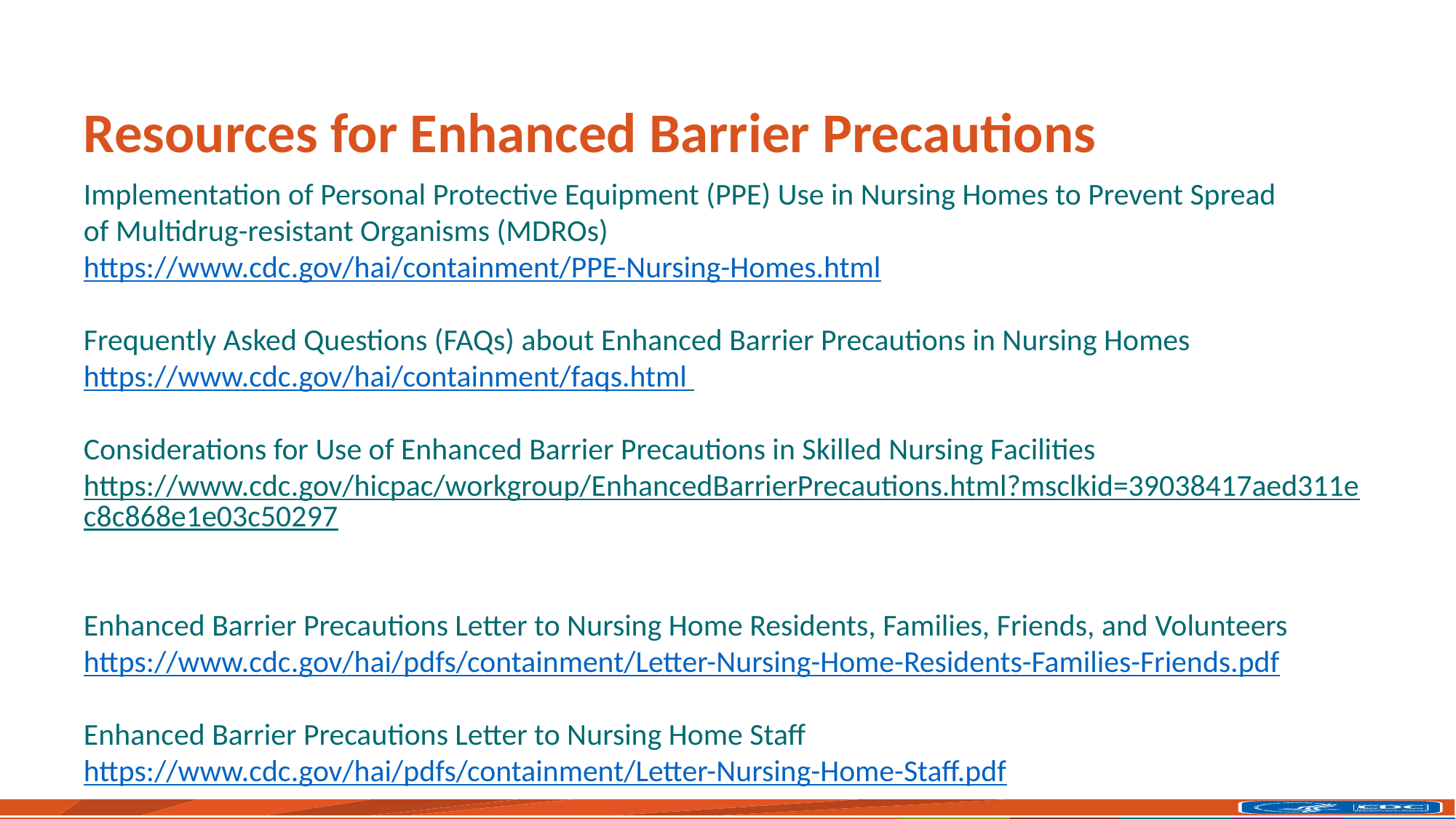

# Resources for Enhanced Barrier Precautions
Implementation of Personal Protective Equipment (PPE) Use in Nursing Homes to Prevent Spread of Multidrug-resistant Organisms (MDROs) https://www.cdc.gov/hai/containment/PPE-Nursing-Homes.html

Frequently Asked Questions (FAQs) about Enhanced Barrier Precautions in Nursing Homes https://www.cdc.gov/hai/containment/faqs.html

Considerations for Use of Enhanced Barrier Precautions in Skilled Nursing Facilities
https://www.cdc.gov/hicpac/workgroup/EnhancedBarrierPrecautions.html?msclkid=39038417aed311ec8c868e1e03c50297

Enhanced Barrier Precautions Letter to Nursing Home Residents, Families, Friends, and Volunteers https://www.cdc.gov/hai/pdfs/containment/Letter-Nursing-Home-Residents-Families-Friends.pdf

Enhanced Barrier Precautions Letter to Nursing Home Staff https://www.cdc.gov/hai/pdfs/containment/Letter-Nursing-Home-Staff.pdf